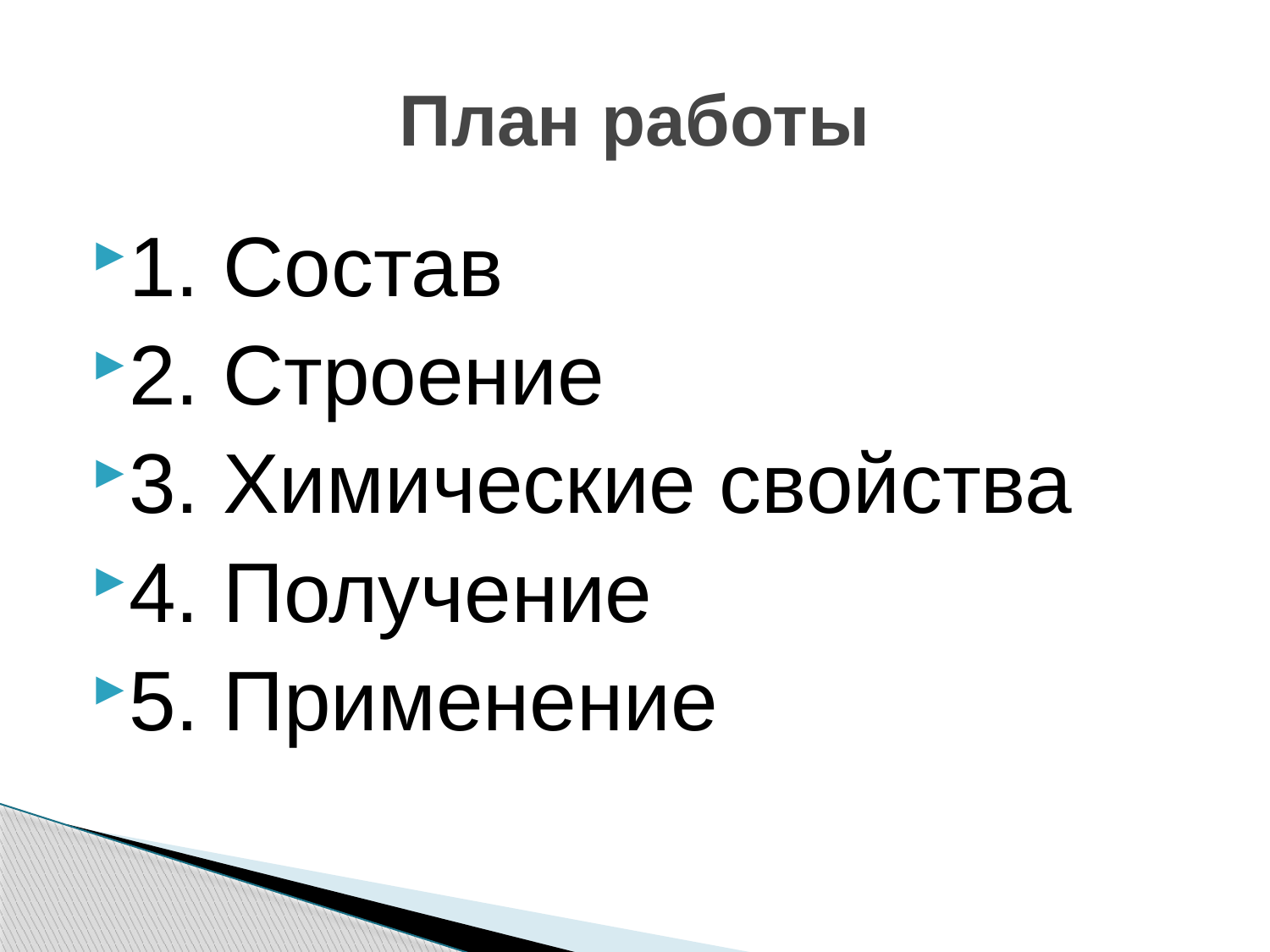

# План работы
1. Состав
2. Строение
3. Химические свойства
4. Получение
5. Применение